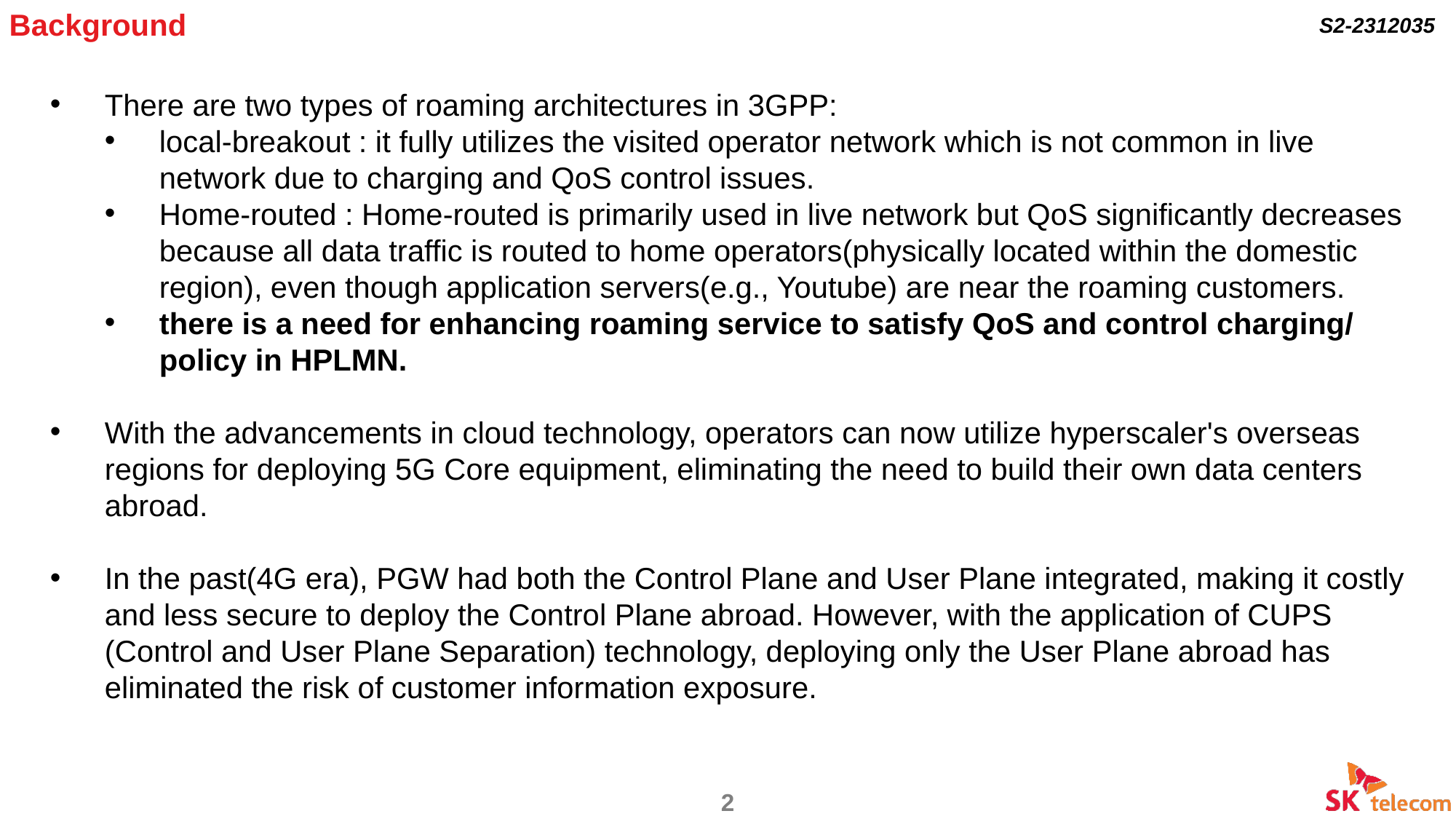

Background
S2-2312035
There are two types of roaming architectures in 3GPP:
local-breakout : it fully utilizes the visited operator network which is not common in live network due to charging and QoS control issues.
Home-routed : Home-routed is primarily used in live network but QoS significantly decreases because all data traffic is routed to home operators(physically located within the domestic region), even though application servers(e.g., Youtube) are near the roaming customers.
there is a need for enhancing roaming service to satisfy QoS and control charging/policy in HPLMN.

With the advancements in cloud technology, operators can now utilize hyperscaler's overseas regions for deploying 5G Core equipment, eliminating the need to build their own data centers abroad.

In the past(4G era), PGW had both the Control Plane and User Plane integrated, making it costly and less secure to deploy the Control Plane abroad. However, with the application of CUPS (Control and User Plane Separation) technology, deploying only the User Plane abroad has eliminated the risk of customer information exposure.